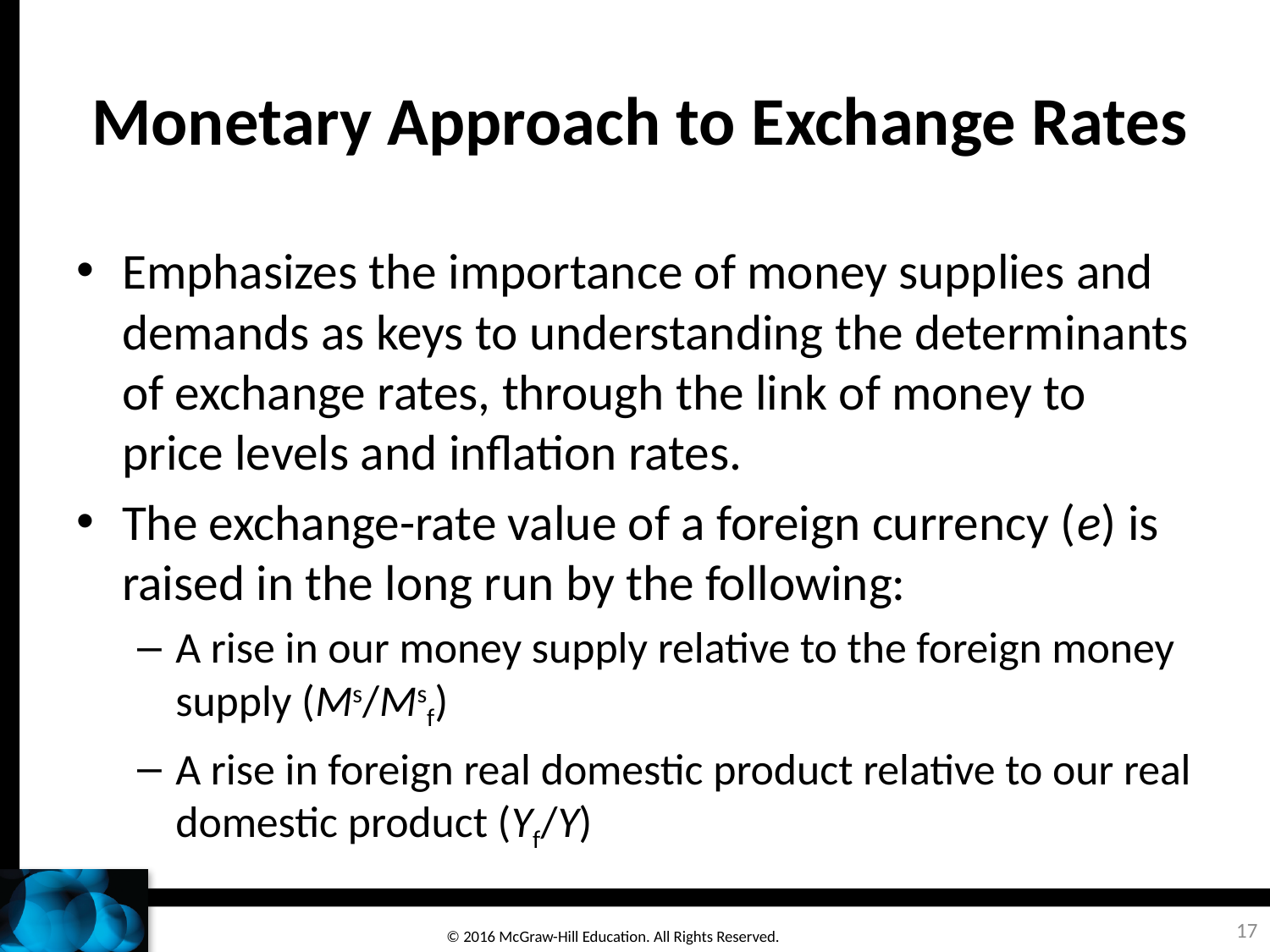

# Monetary Approach to Exchange Rates
Emphasizes the importance of money supplies and demands as keys to understanding the determinants of exchange rates, through the link of money to price levels and inflation rates.
The exchange-rate value of a foreign currency (e) is raised in the long run by the following:
A rise in our money supply relative to the foreign money supply (Ms/Msf)
A rise in foreign real domestic product relative to our real domestic product (Yf/Y)
17
© 2016 McGraw-Hill Education. All Rights Reserved.